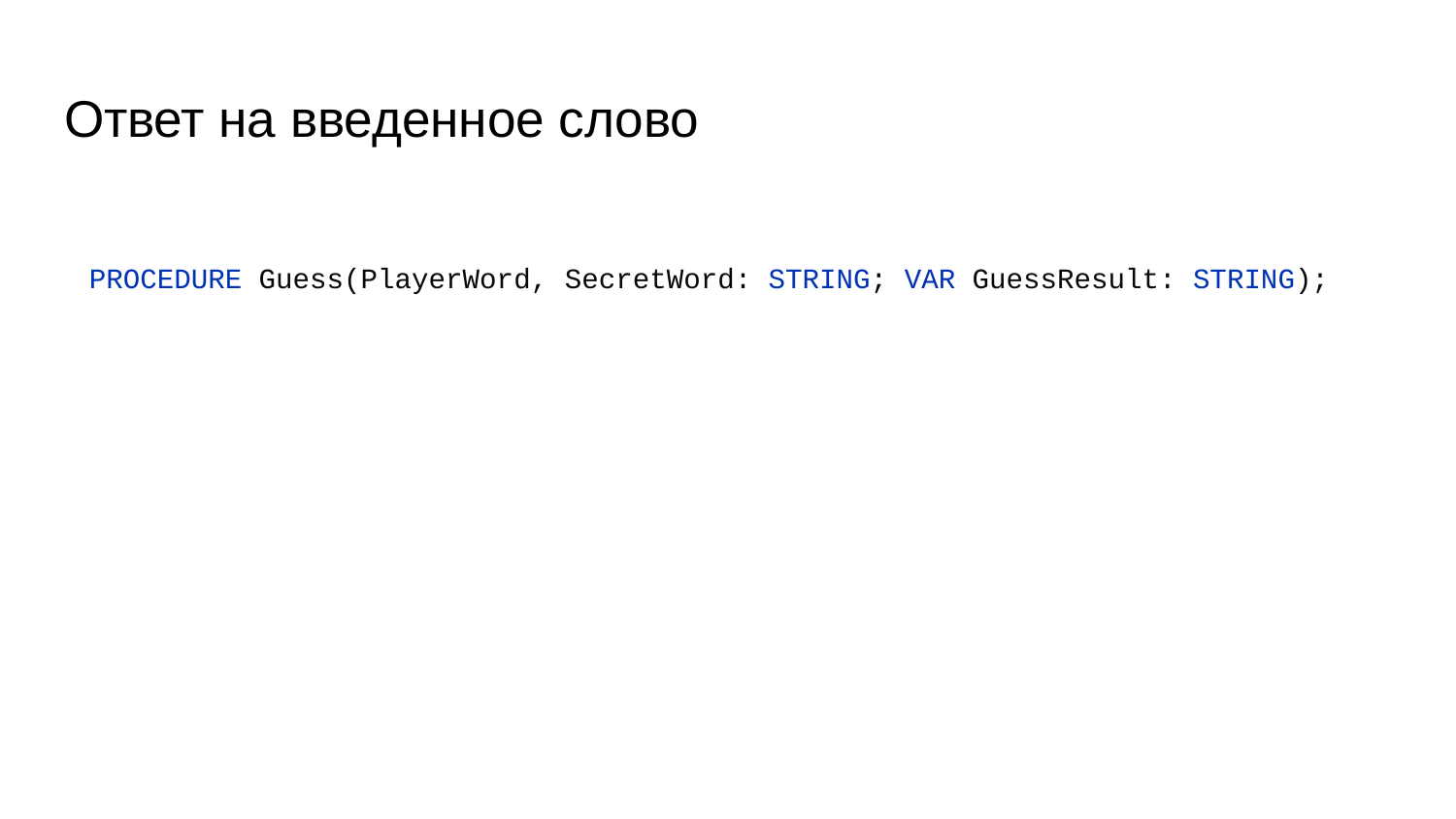

# Ответ на введенное слово
PROCEDURE Guess(PlayerWord, SecretWord: STRING; VAR GuessResult: STRING);